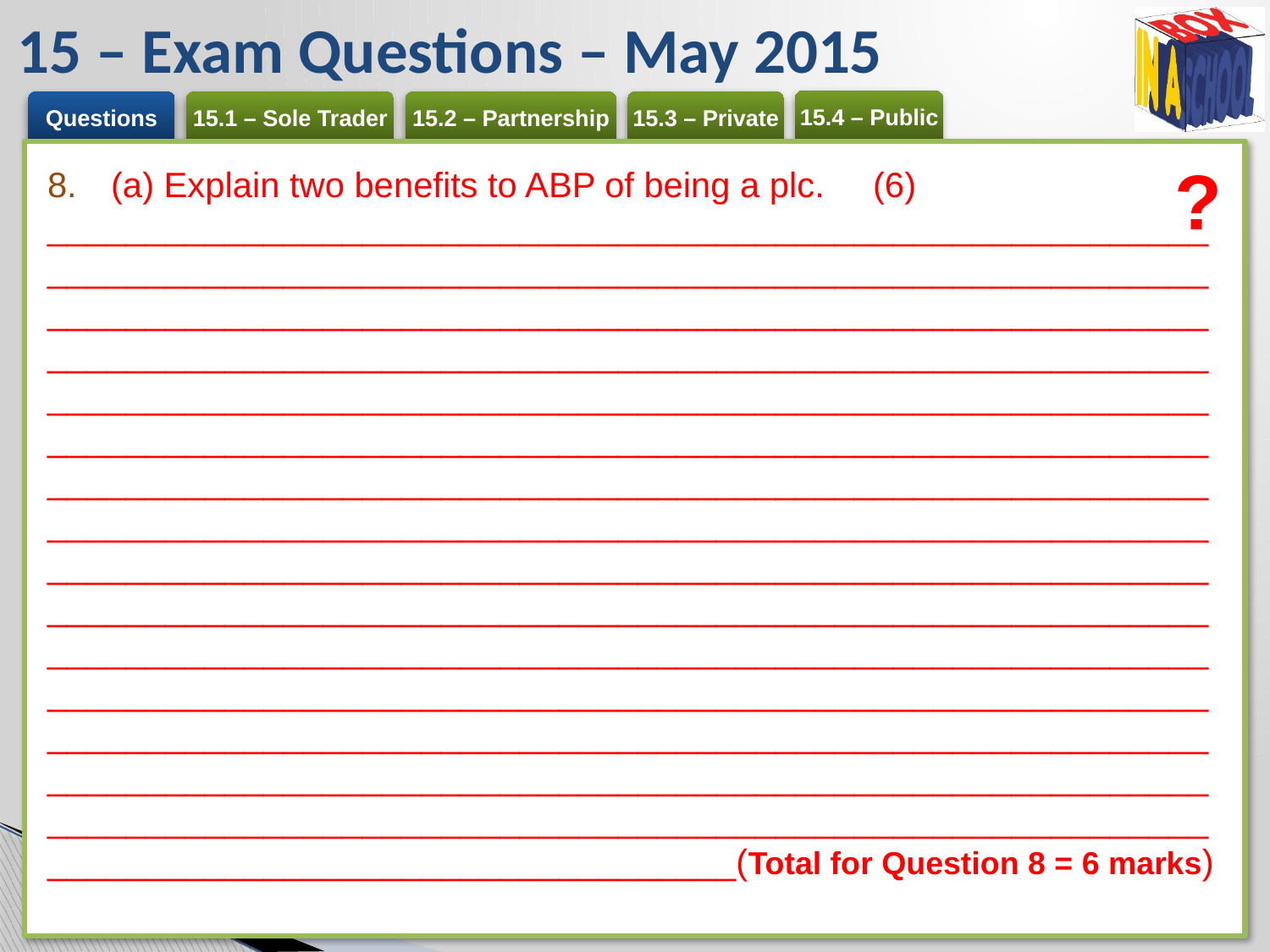

# 15 – Exam Questions – May 2015
?
(a) Explain two benefits to ABP of being a plc.	(6)
________________________________________________________________________________________________________________________________________________________________________________________________________________________________________________________________________________________________________________________________________________________________________________________________________________________________________________________________________________________________________________________________________________________________________________________________________________________________________________________________________________________________________________________________________________________________________________________________________________________________________________________________________________________________________________________________________________________(Total for Question 8 = 6 marks)